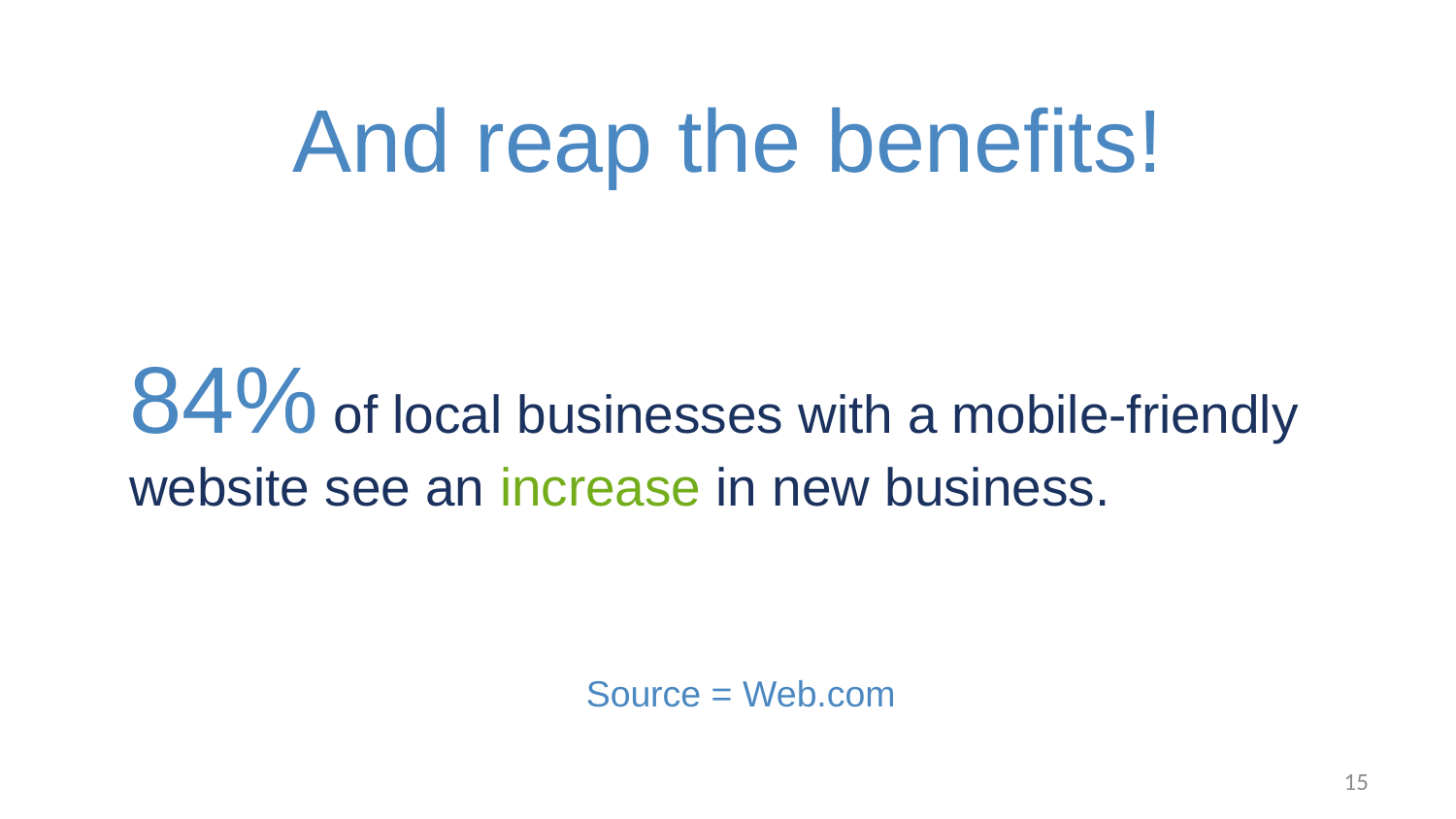

# And reap the benefits!
84% of local businesses with a mobile-friendly website see an increase in new business.
Source = Web.com
15